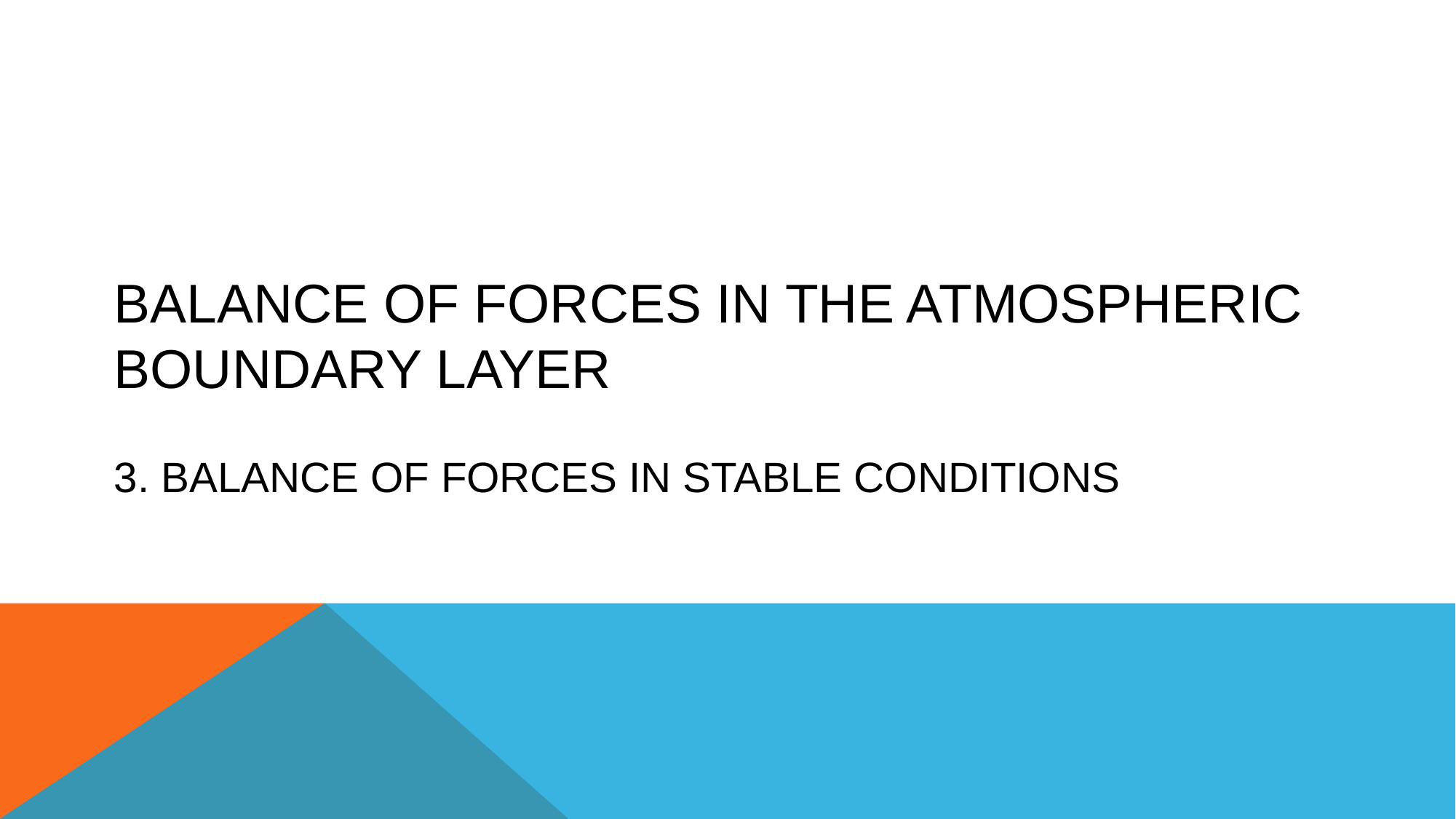

# Balance of Forces in the Atmospheric Boundary layer 3. Balance of forces in stable conditions